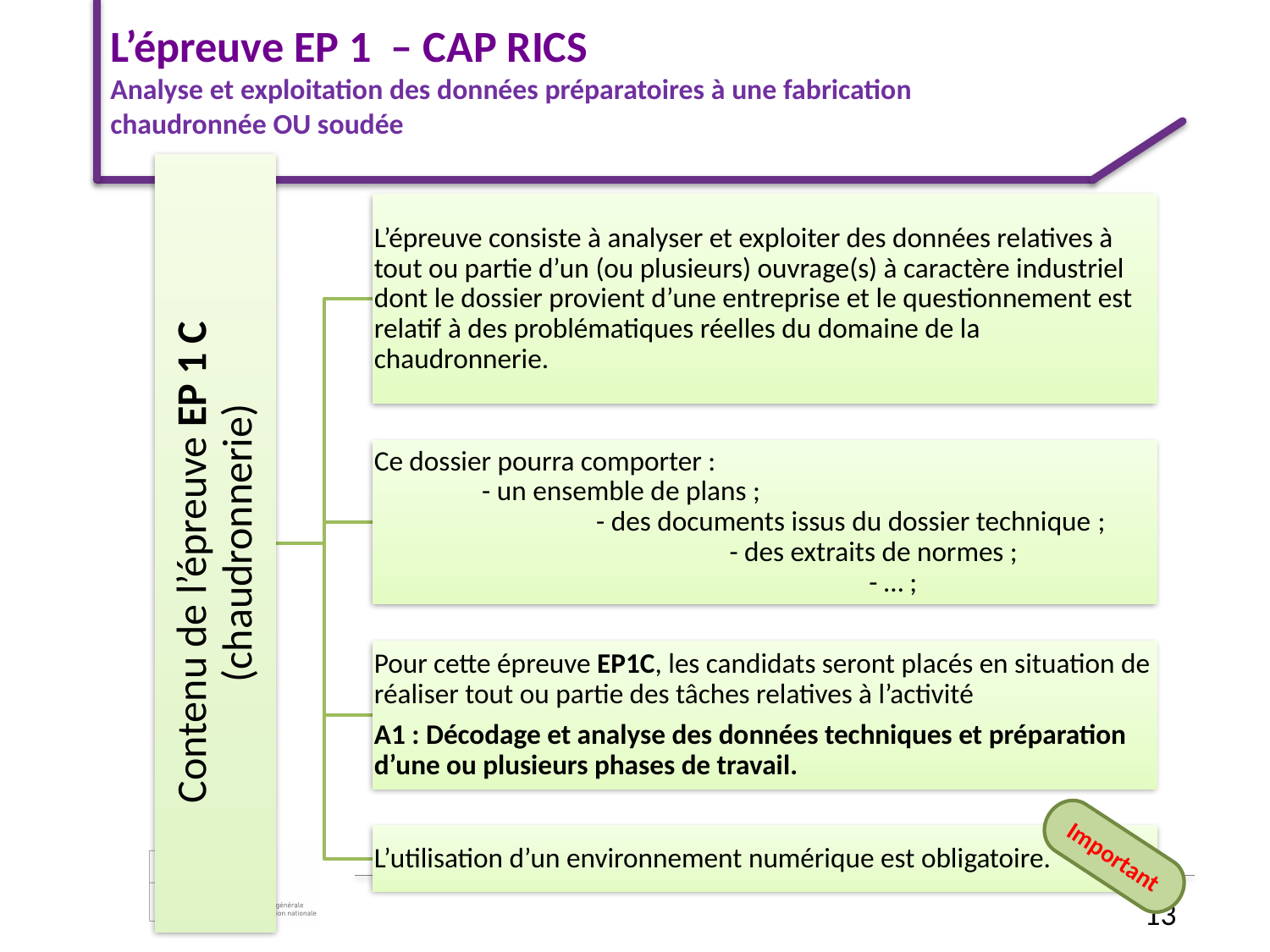

# L’épreuve EP 1  – CAP RICS Analyse et exploitation des données préparatoires à une fabrication chaudronnée OU soudée

Contenu de l’épreuve EP 1 C     (chaudronnerie)
L’épreuve consiste à analyser et exploiter des données relatives à tout ou partie d’un (ou plusieurs) ouvrage(s) à caractère industriel dont le dossier provient d’une entreprise et le questionnement est relatif à des problématiques réelles du domaine de la chaudronnerie.
Ce dossier pourra comporter :                                                                                       - un ensemble de plans ;                                                                                                  - des documents issus du dossier technique ;                                                                - des extraits de normes ;                                                                                                    - … ;
Pour cette épreuve EP1C, les candidats seront placés en situation de réaliser tout ou partie des tâches relatives à l’activité
A1 : Décodage et analyse des données techniques et préparation d’une ou plusieurs phases de travail.
L’utilisation d’un environnement numérique est obligatoire.
Important
13